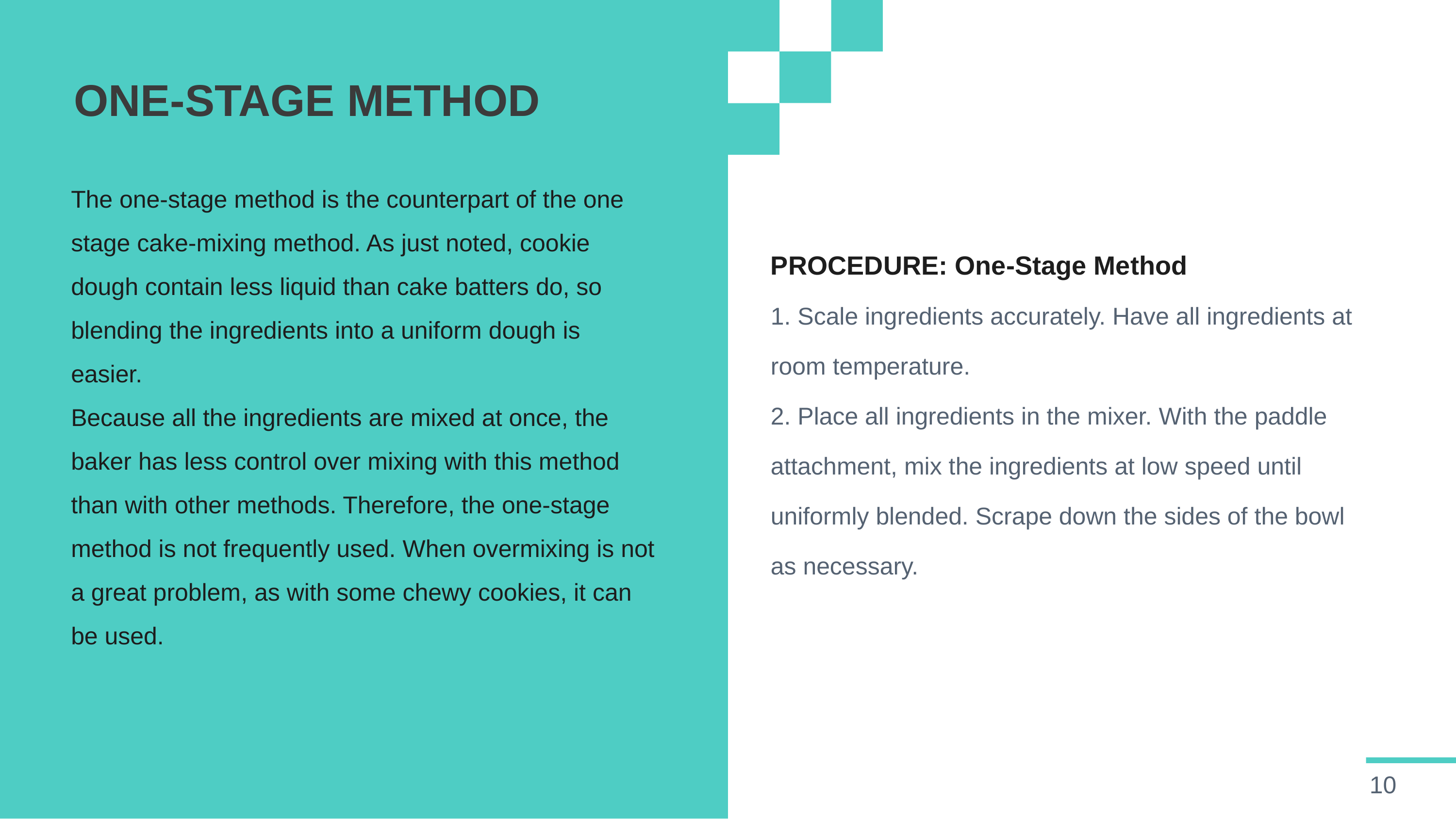

ONE-STAGE METHOD
The one-stage method is the counterpart of the one stage cake-mixing method. As just noted, cookie dough contain less liquid than cake batters do, so blending the ingredients into a uniform dough is easier.
Because all the ingredients are mixed at once, the baker has less control over mixing with this method than with other methods. Therefore, the one-stage method is not frequently used. When overmixing is not a great problem, as with some chewy cookies, it can be used.
PROCEDURE: One-Stage Method
1. Scale ingredients accurately. Have all ingredients at
room temperature.
2. Place all ingredients in the mixer. With the paddle
attachment, mix the ingredients at low speed until
uniformly blended. Scrape down the sides of the bowl
as necessary.
10